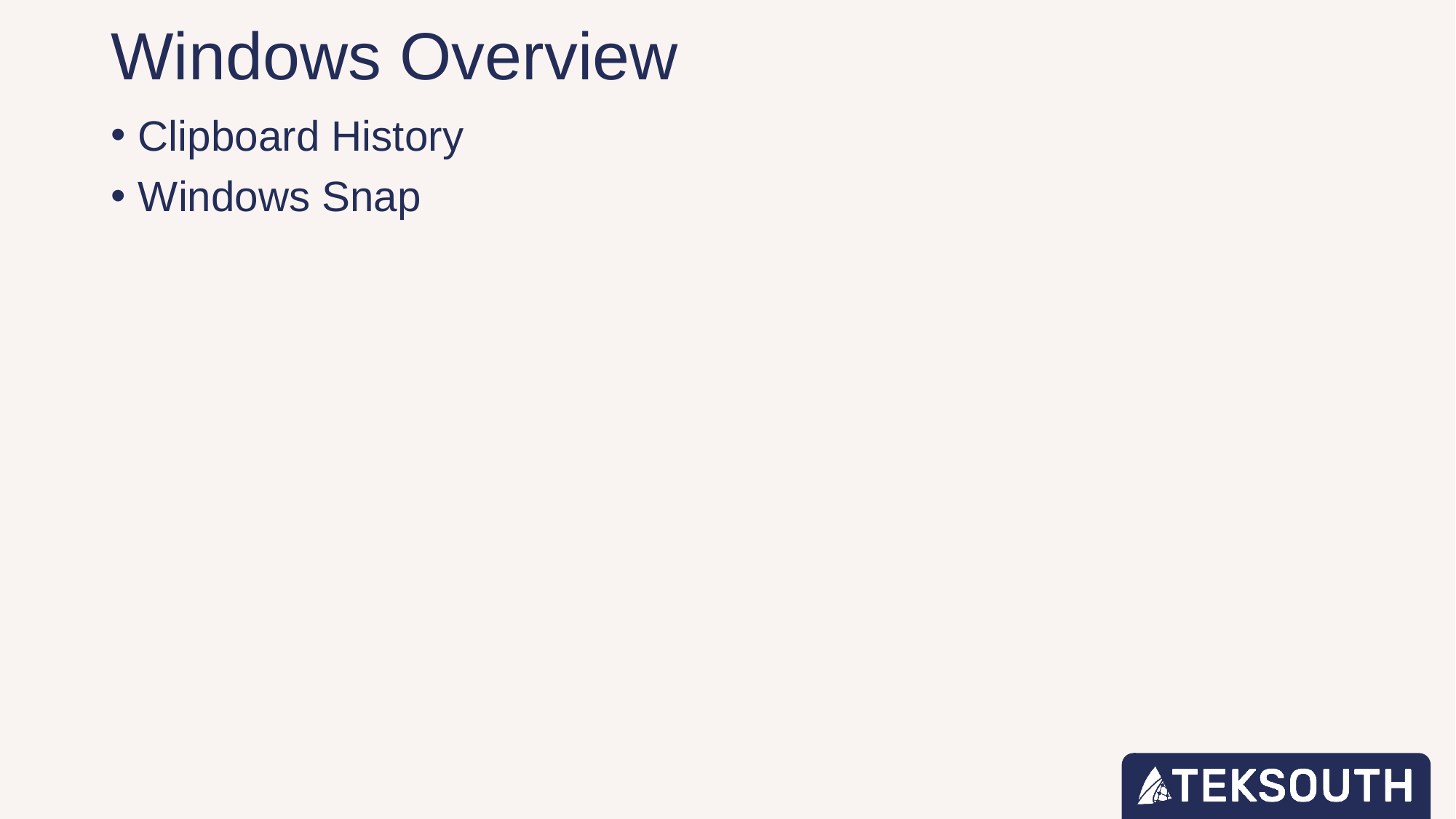

# Windows Overview
Clipboard History
Windows Snap